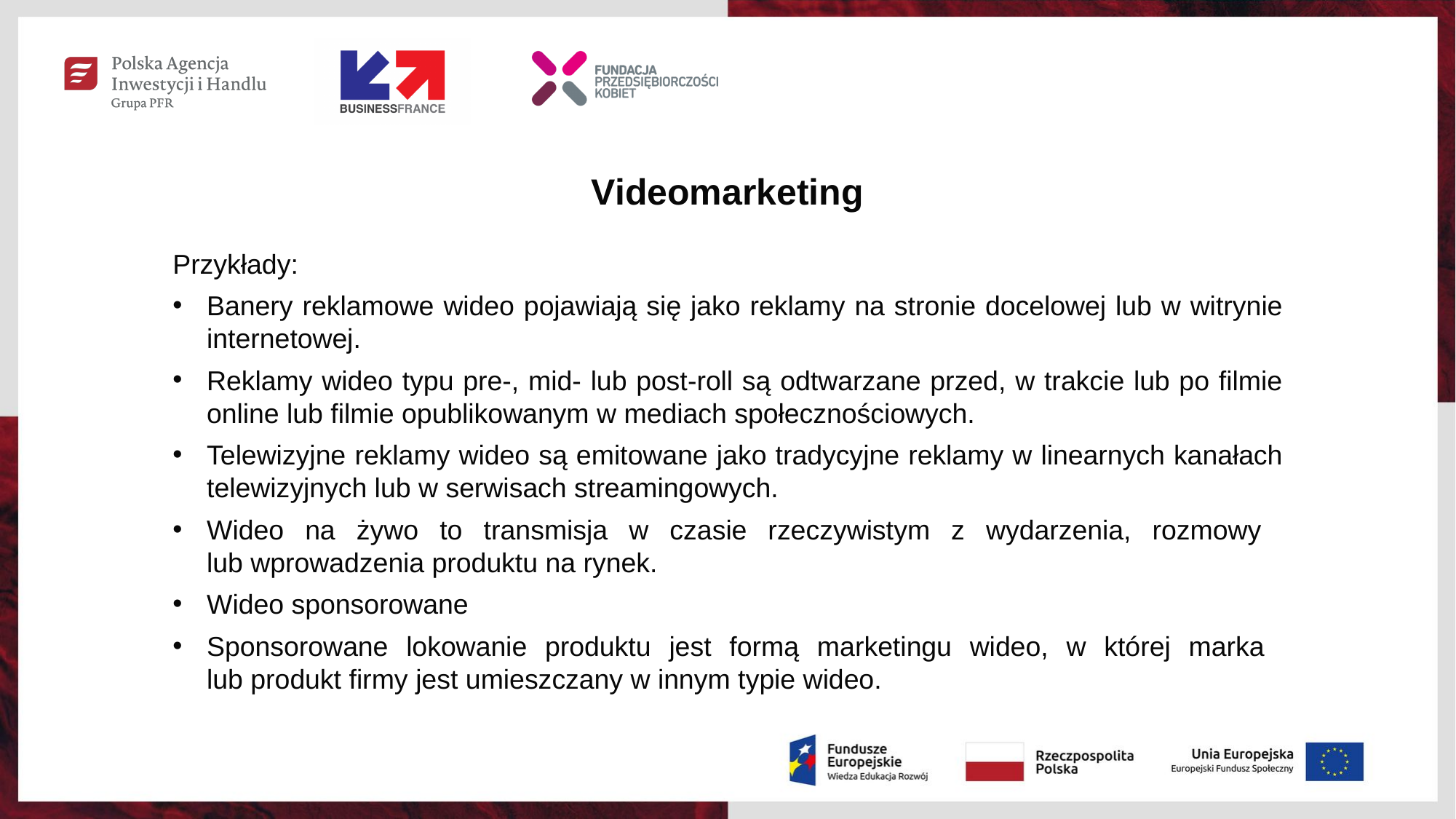

Videomarketing
Przykłady:
Banery reklamowe wideo pojawiają się jako reklamy na stronie docelowej lub w witrynie internetowej.
Reklamy wideo typu pre-, mid- lub post-roll są odtwarzane przed, w trakcie lub po filmie online lub filmie opublikowanym w mediach społecznościowych.
Telewizyjne reklamy wideo są emitowane jako tradycyjne reklamy w linearnych kanałach telewizyjnych lub w serwisach streamingowych.
Wideo na żywo to transmisja w czasie rzeczywistym z wydarzenia, rozmowy
lub wprowadzenia produktu na rynek.
Wideo sponsorowane
Sponsorowane lokowanie produktu jest formą marketingu wideo, w której marka
lub produkt firmy jest umieszczany w innym typie wideo.